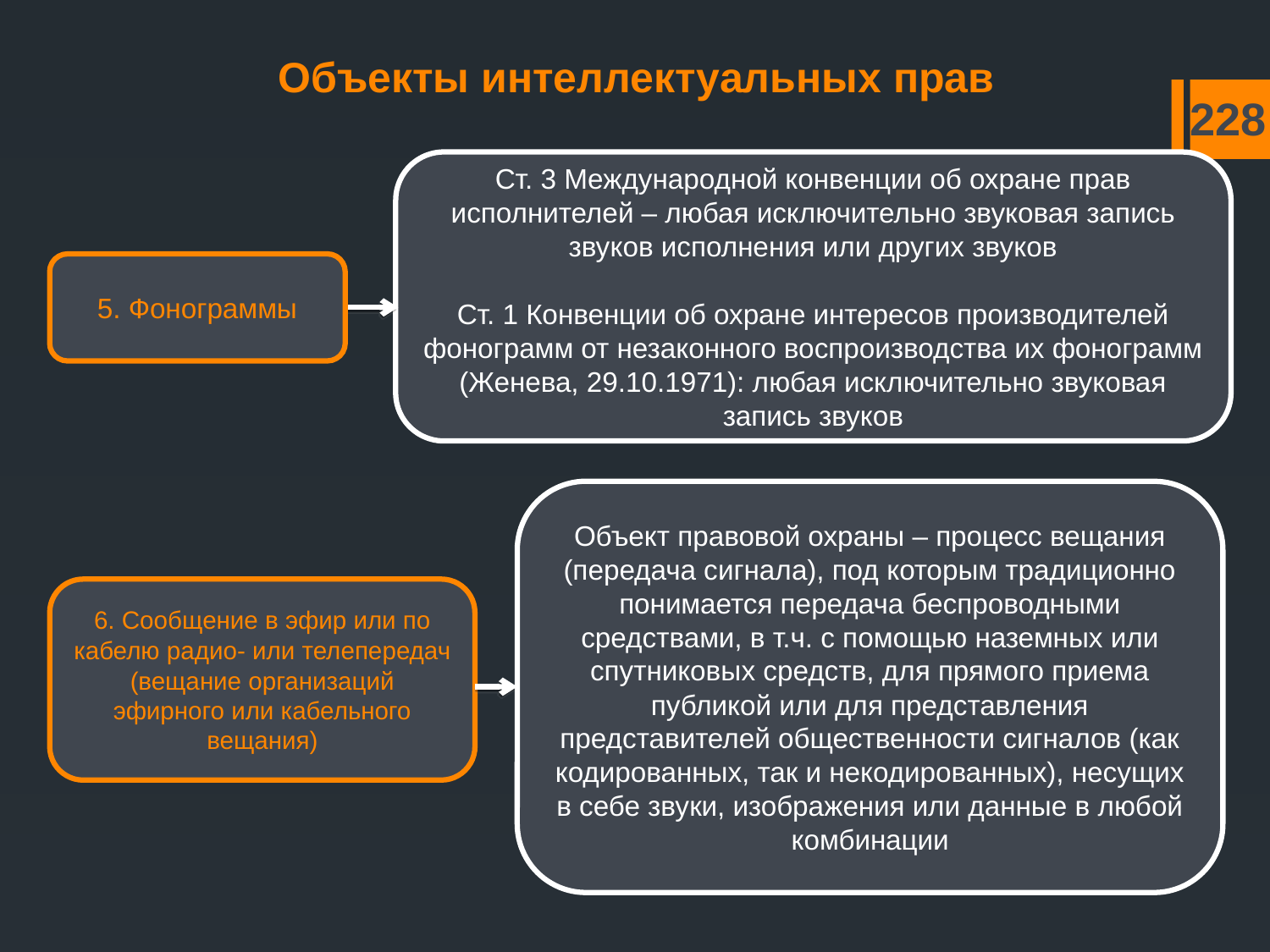

# Объекты интеллектуальных прав
228
Ст. 3 Международной конвенции об охране прав исполнителей – любая исключительно звуковая запись звуков исполнения или других звуков

Ст. 1 Конвенции об охране интересов производителей фонограмм от незаконного воспроизводства их фонограмм (Женева, 29.10.1971): любая исключительно звуковая запись звуков
5. Фонограммы
Объект правовой охраны – процесс вещания (передача сигнала), под которым традиционно понимается передача беспроводными средствами, в т.ч. с помощью наземных или спутниковых средств, для прямого приема публикой или для представления представителей общественности сигналов (как кодированных, так и некодированных), несущих в себе звуки, изображения или данные в любой комбинации
6. Сообщение в эфир или по кабелю радио- или телепередач
(вещание организаций эфирного или кабельного вещания)